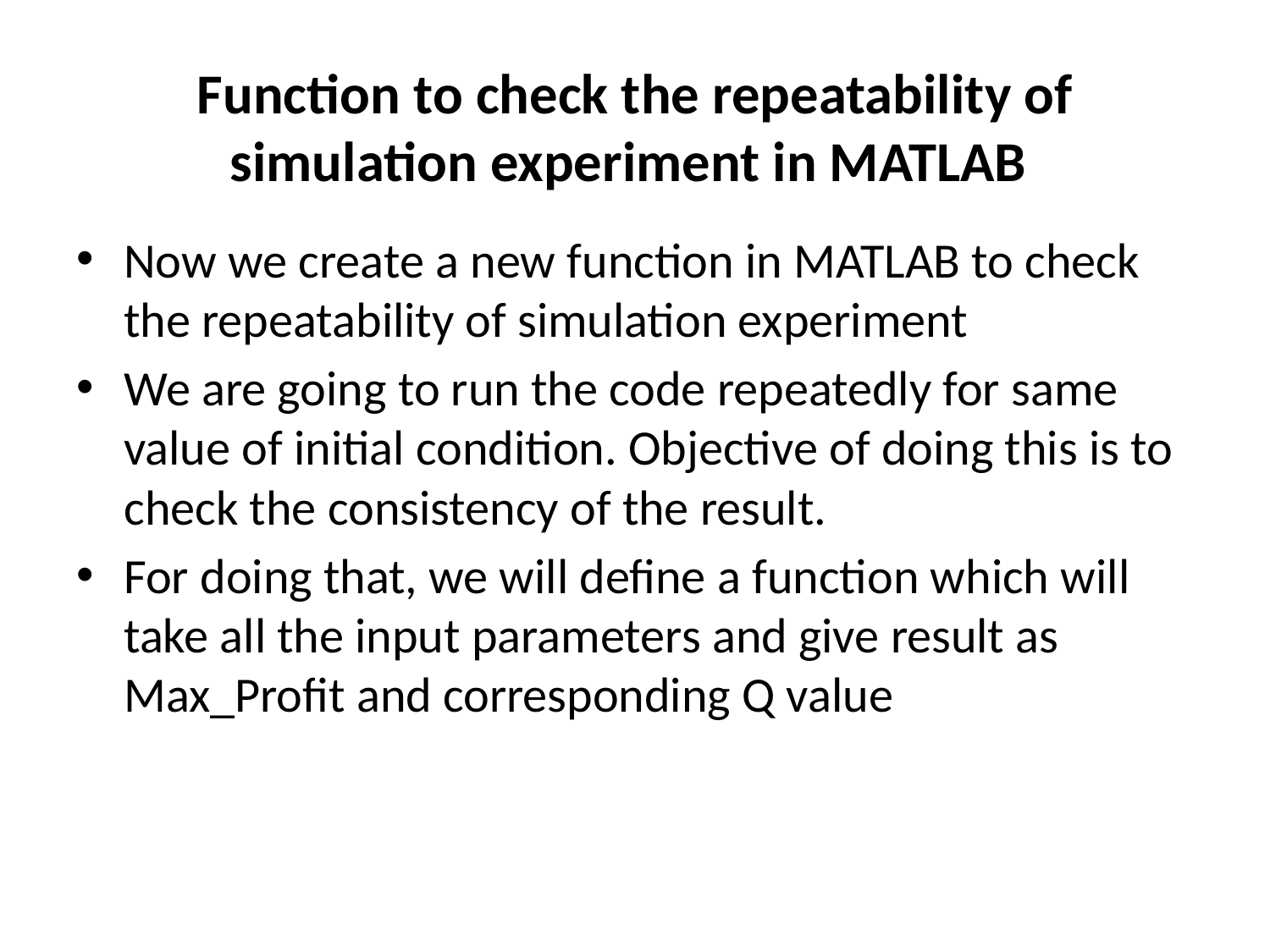

# Function to check the repeatability of simulation experiment in MATLAB
Now we create a new function in MATLAB to check the repeatability of simulation experiment
We are going to run the code repeatedly for same value of initial condition. Objective of doing this is to check the consistency of the result.
For doing that, we will define a function which will take all the input parameters and give result as Max_Profit and corresponding Q value